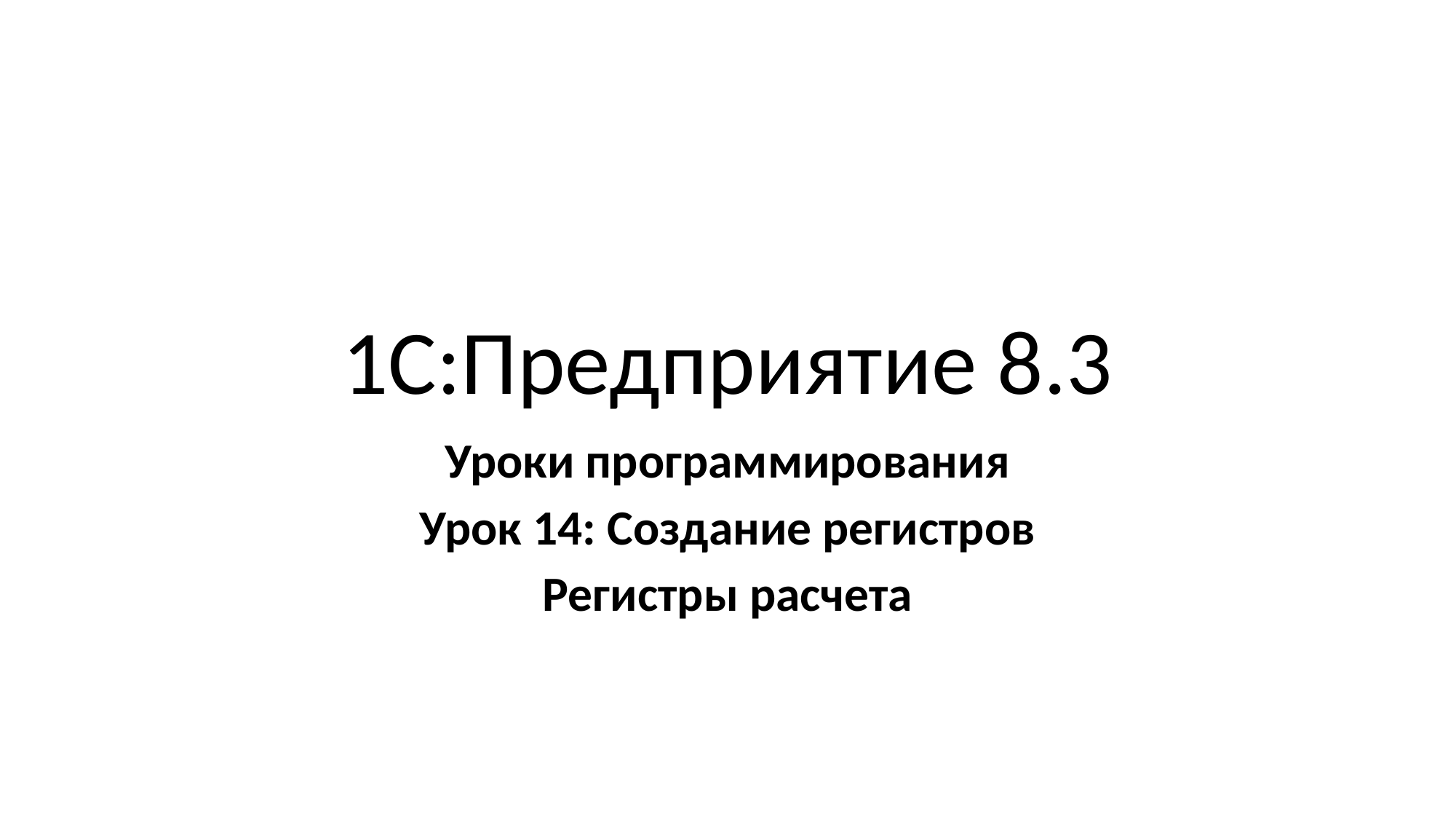

# 1С:Предприятие 8.3
Уроки программирования
Урок 14: Создание регистров
Регистры расчета